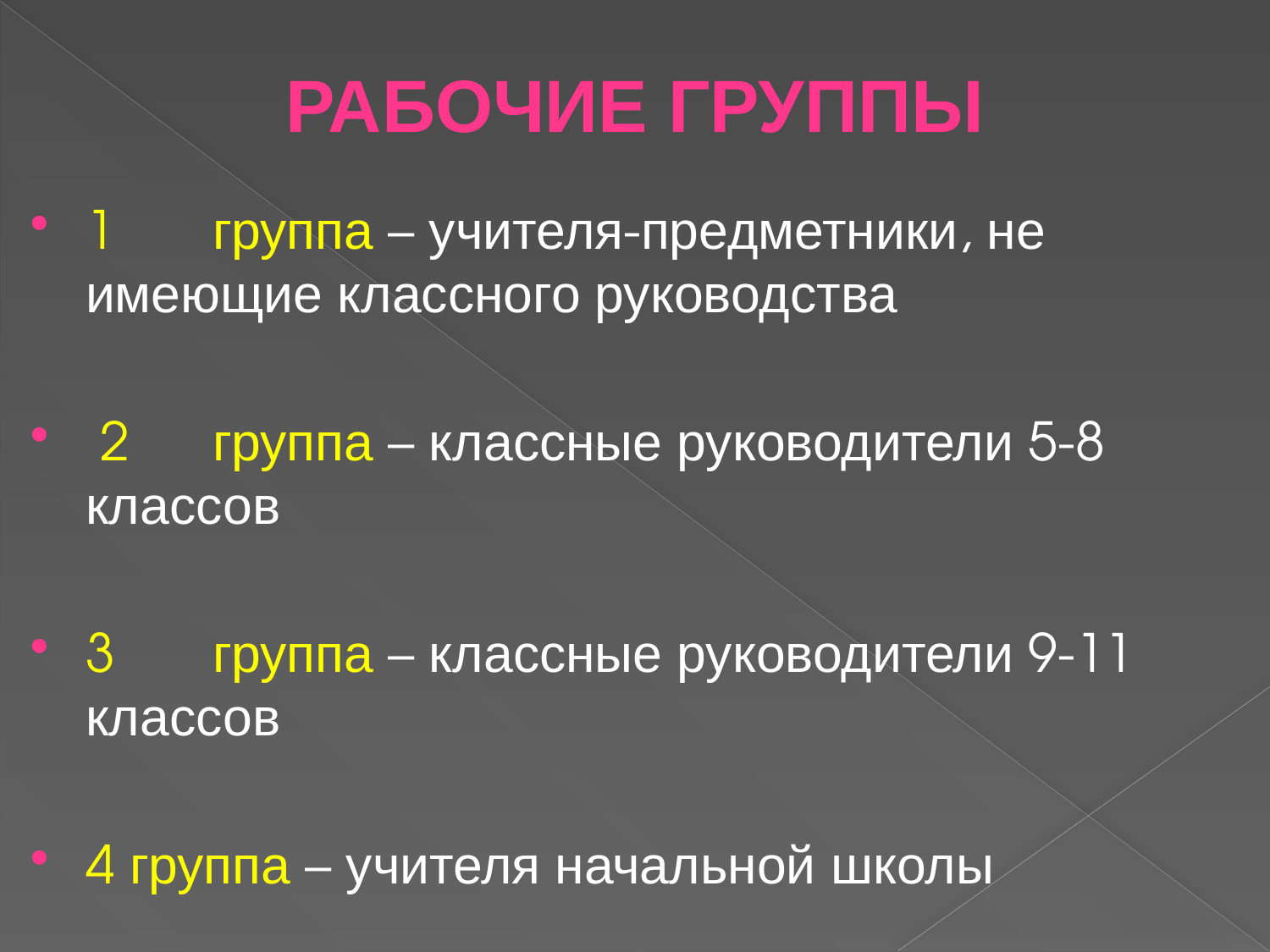

# РАБОЧИЕ ГРУППЫ
1	группа – учителя-предметники, не имеющие классного руководства

 2	группа – классные руководители 5-8 классов

3	группа – классные руководители 9-11 классов

4 группа – учителя начальной школы